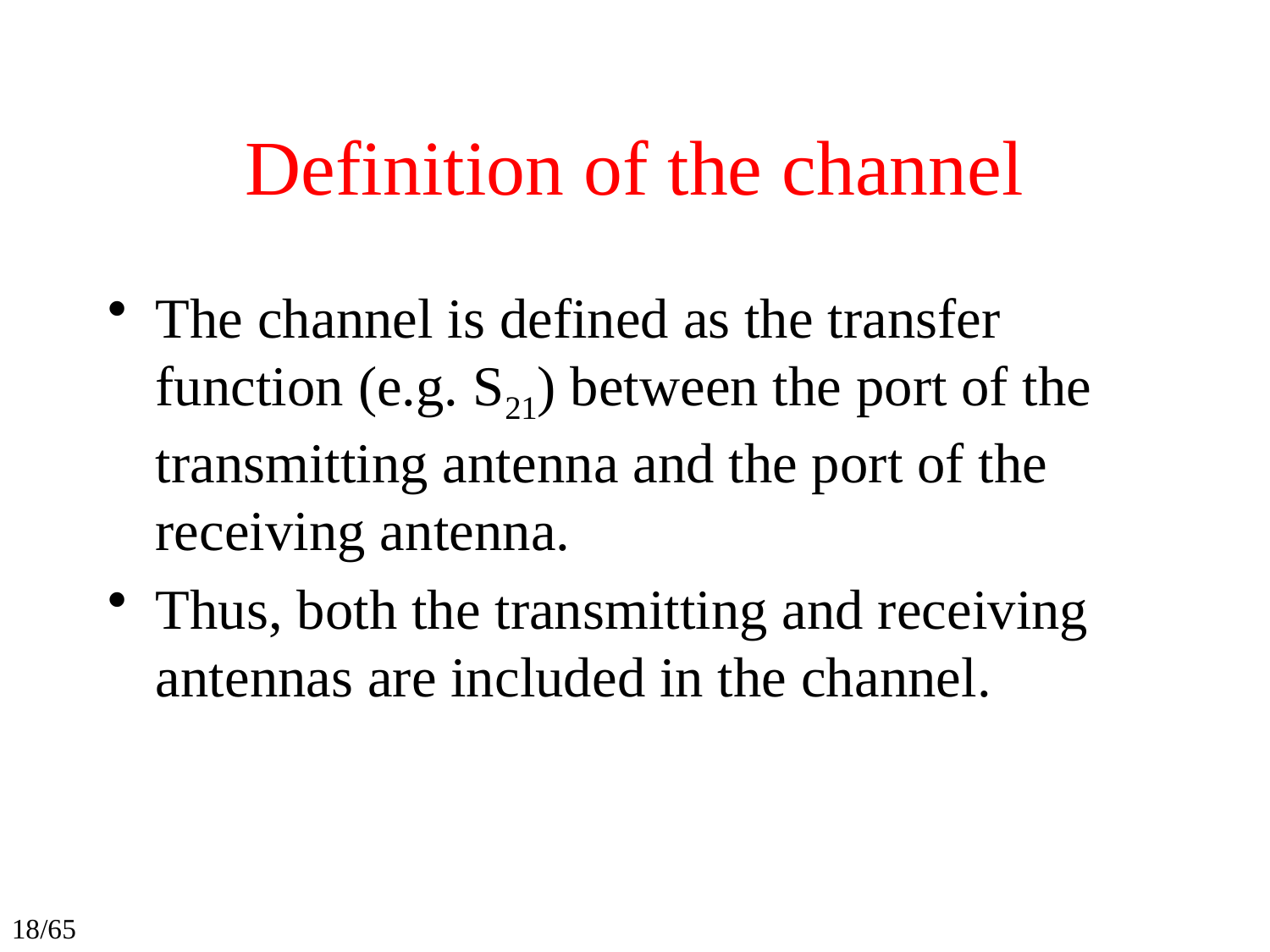

# Definition of the channel
The channel is defined as the transfer function (e.g. S21) between the port of the transmitting antenna and the port of the receiving antenna.
Thus, both the transmitting and receiving antennas are included in the channel.